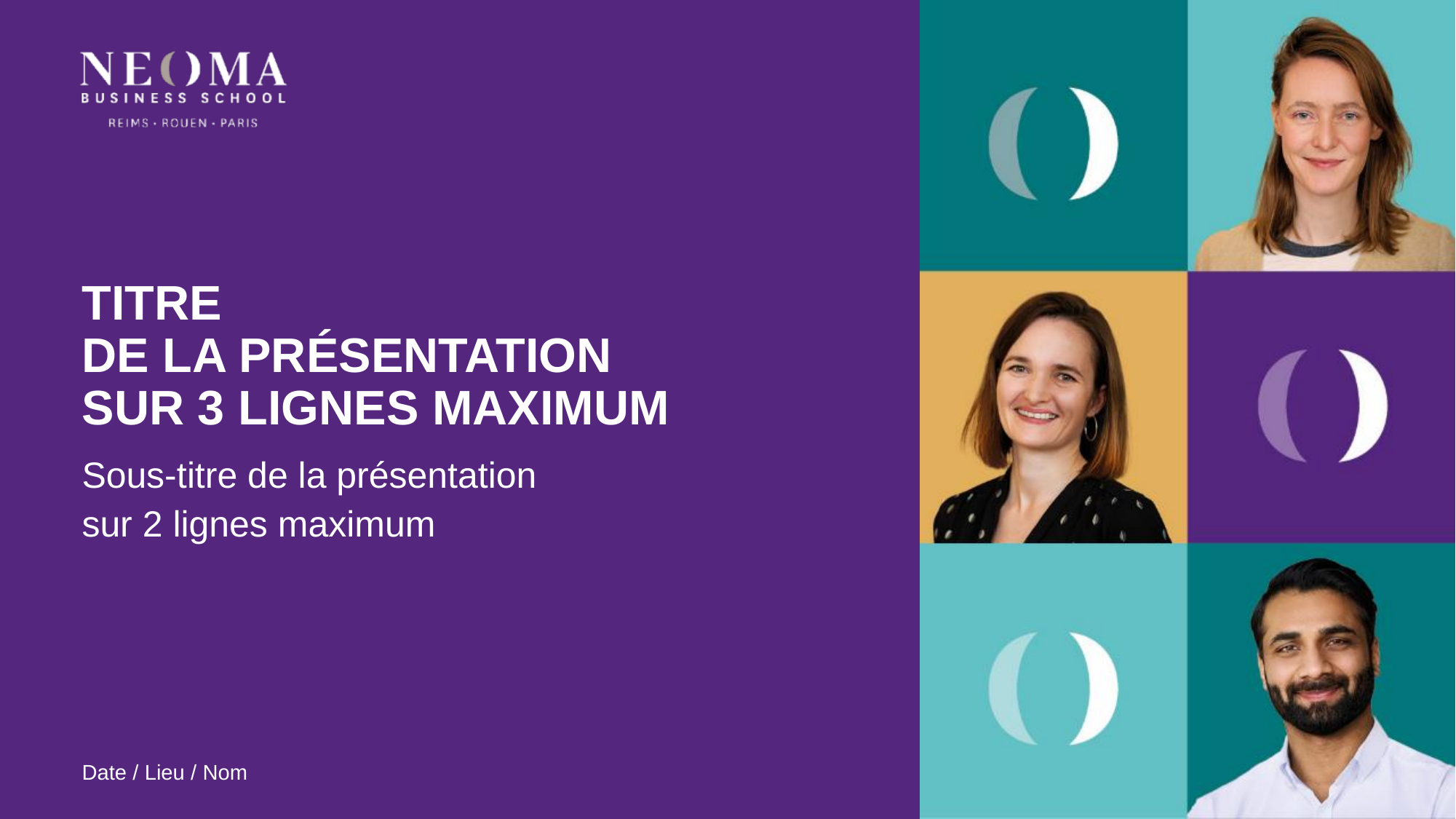

# titre de la présentation sur 3 lignes maximum
Sous-titre de la présentation
sur 2 lignes maximum
Date / Lieu / Nom